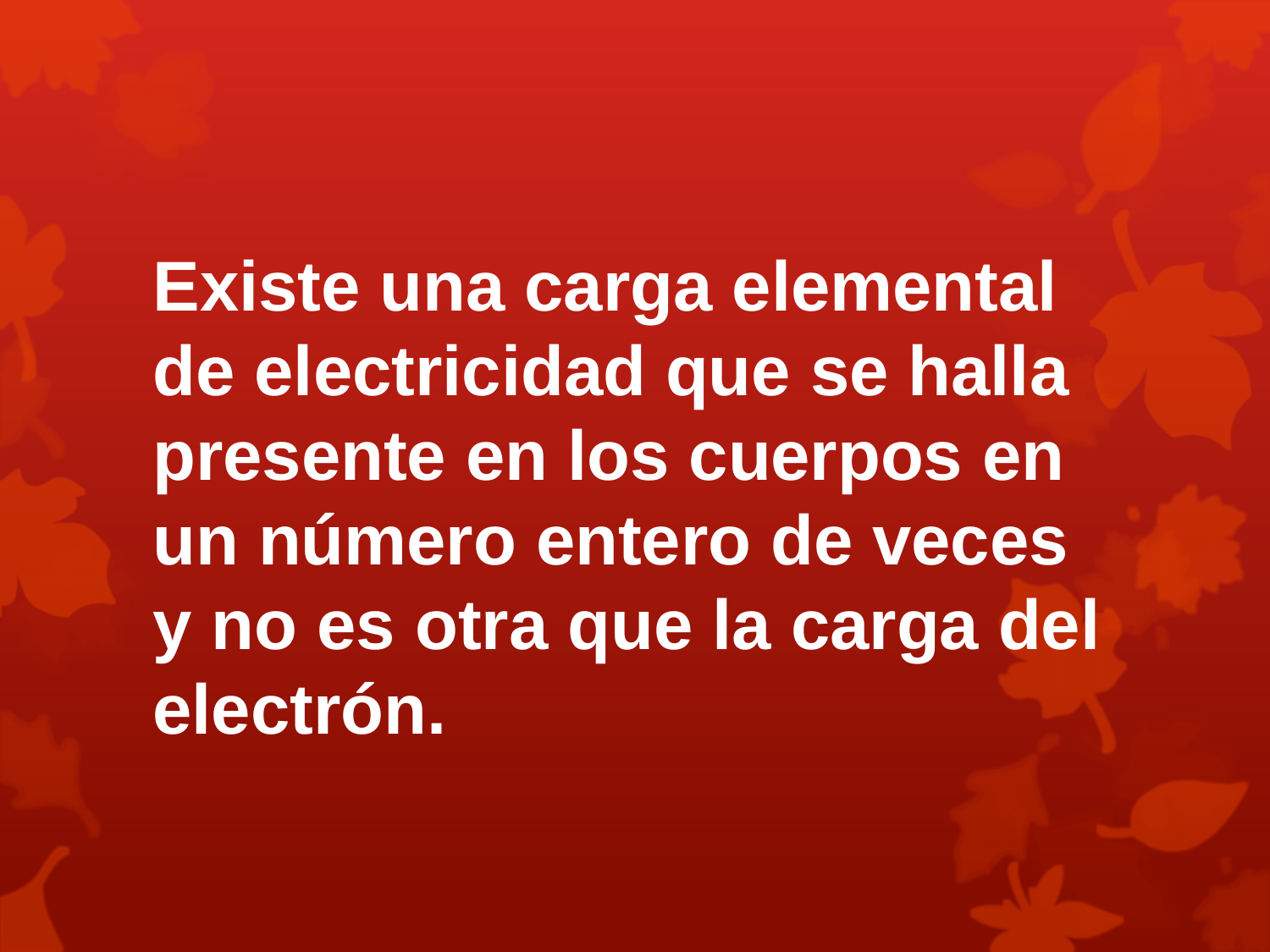

Existe una carga elemental de electricidad que se halla presente en los cuerpos en un número entero de veces y no es otra que la carga del electrón.